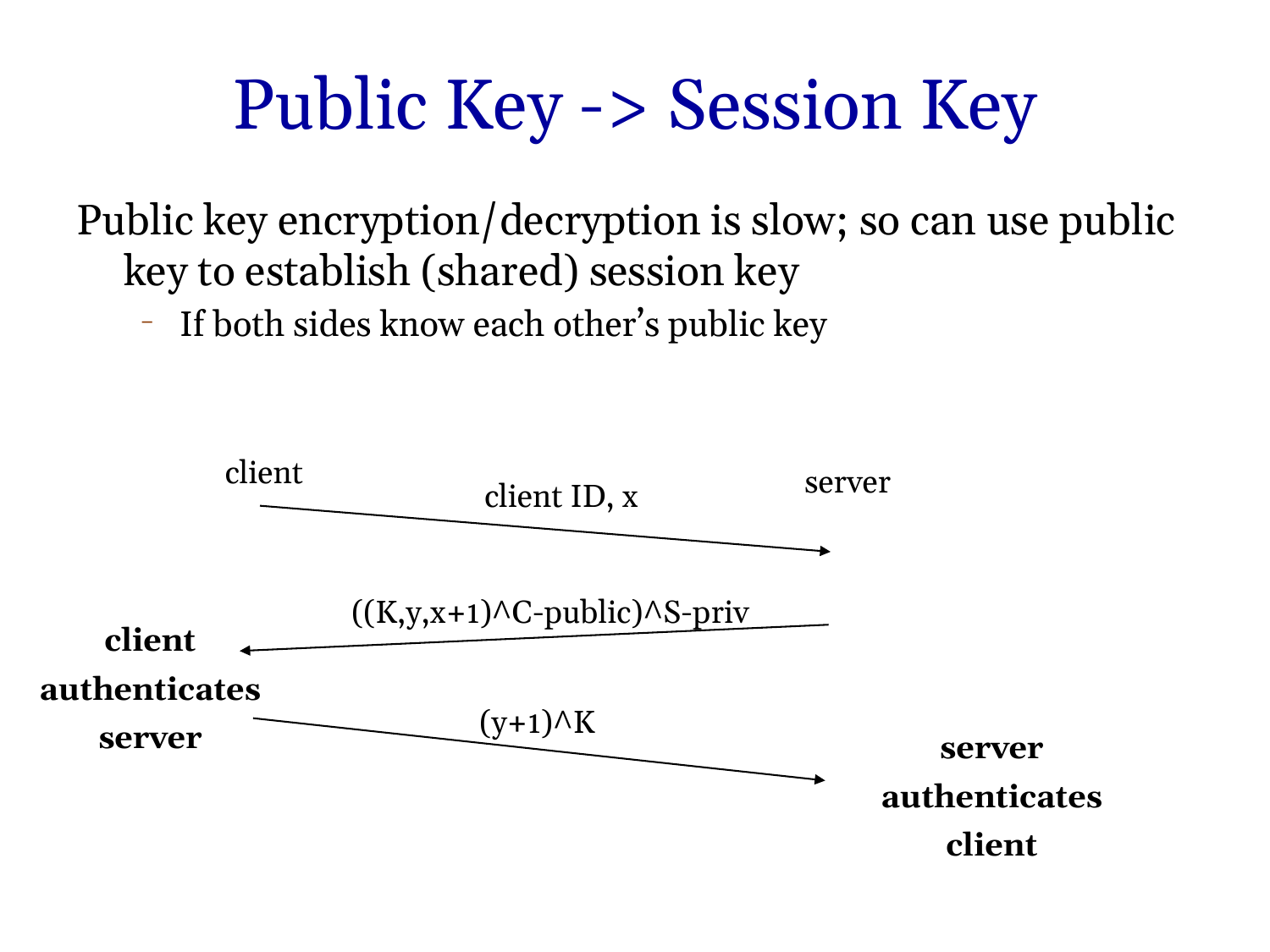

# Public Key -> Session Key
Public key encryption/decryption is slow; so can use public key to establish (shared) session key
If both sides know each other’s public key

client
server
client ID, x

((K,y,x+1)^C-public)^S-priv
client
authenticates
server

(y+1)^K

server
authenticates
client